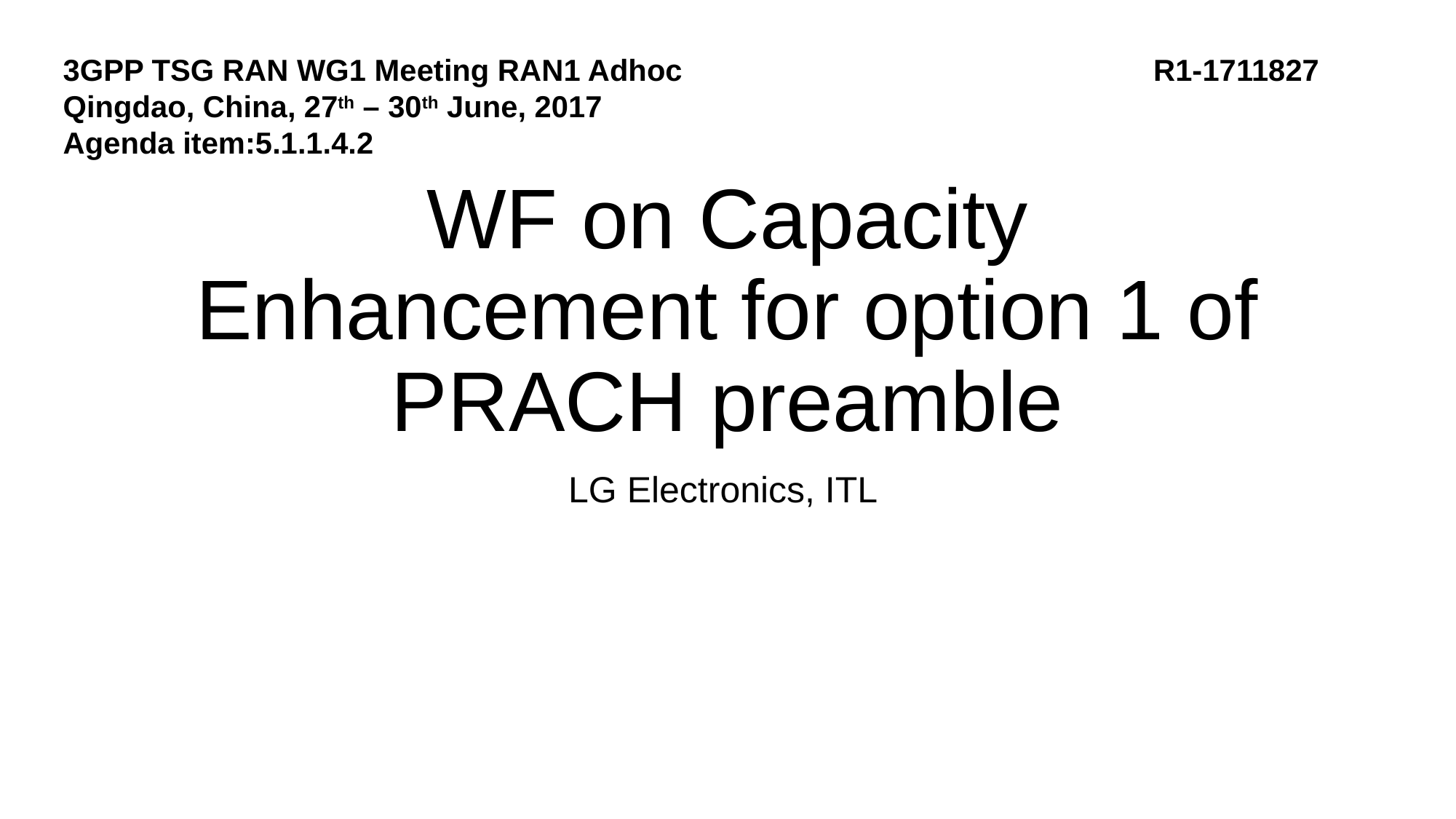

3GPP TSG RAN WG1 Meeting RAN1 Adhoc		                                       R1-1711827
Qingdao, China, 27th – 30th June, 2017
Agenda item:5.1.1.4.2
# WF on Capacity Enhancement for option 1 of PRACH preamble
LG Electronics, ITL